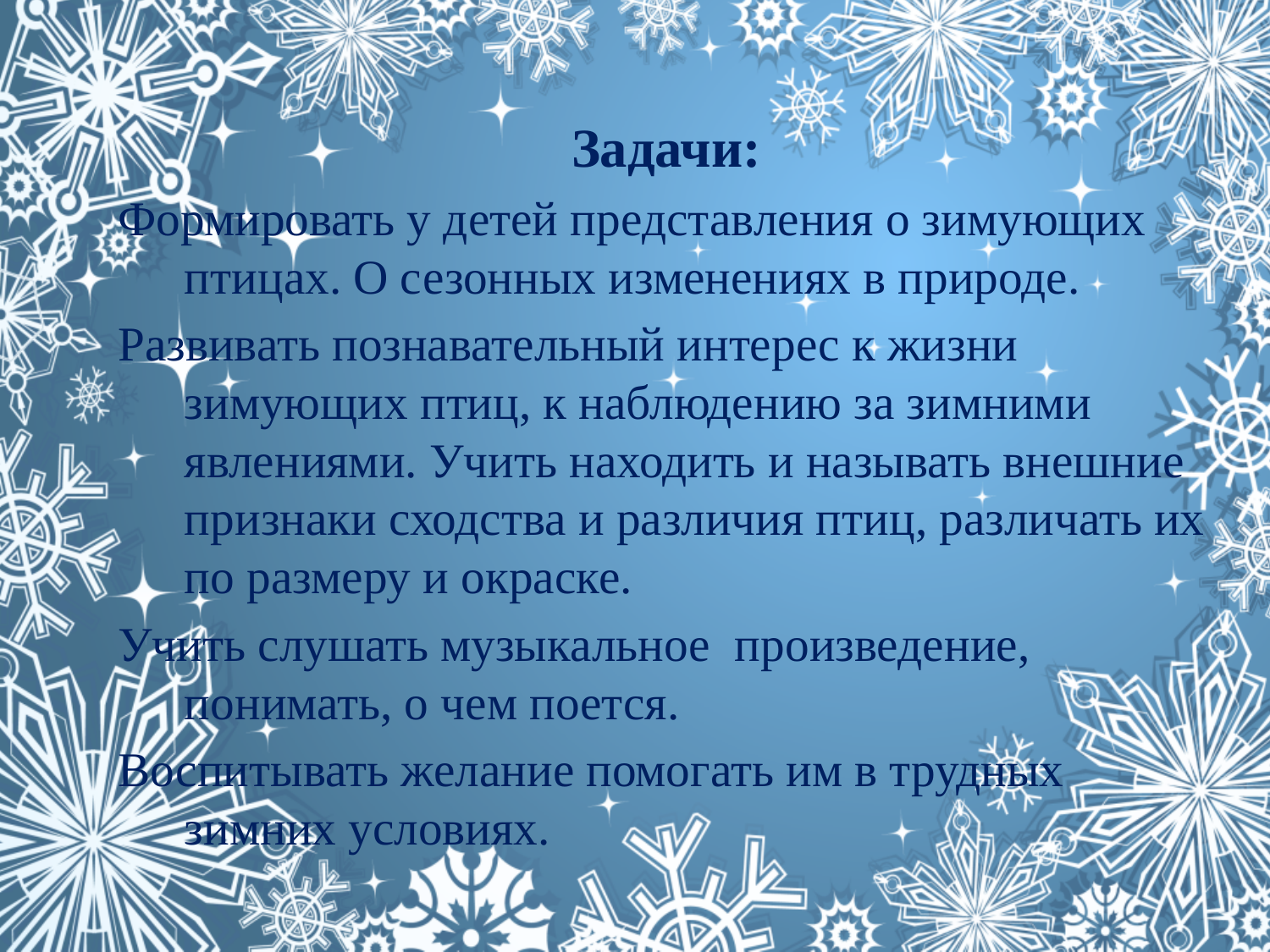

Задачи:
Формировать у детей представления о зимующих птицах. О сезонных изменениях в природе.
Развивать познавательный интерес к жизни зимующих птиц, к наблюдению за зимними явлениями. Учить находить и называть внешние признаки сходства и различия птиц, различать их по размеру и окраске.
Учить слушать музыкальное  произведение, понимать, о чем поется.
Воспитывать желание помогать им в трудных зимних условиях.